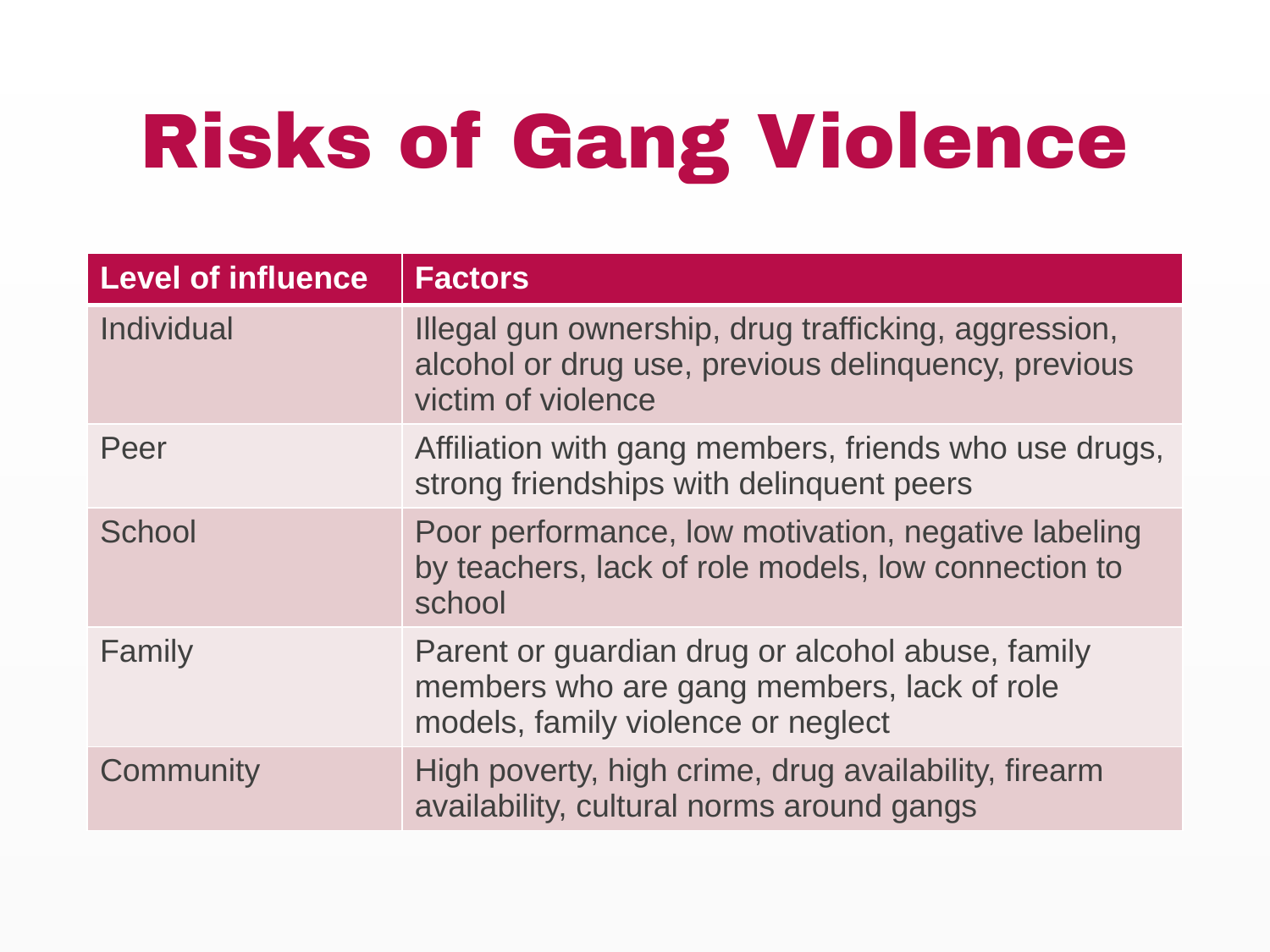

# Risks of Gang Violence
| Level of influence | Factors |
| --- | --- |
| Individual | Illegal gun ownership, drug trafficking, aggression, alcohol or drug use, previous delinquency, previous victim of violence |
| Peer | Affiliation with gang members, friends who use drugs, strong friendships with delinquent peers |
| School | Poor performance, low motivation, negative labeling by teachers, lack of role models, low connection to school |
| Family | Parent or guardian drug or alcohol abuse, family members who are gang members, lack of role models, family violence or neglect |
| Community | High poverty, high crime, drug availability, firearm availability, cultural norms around gangs |